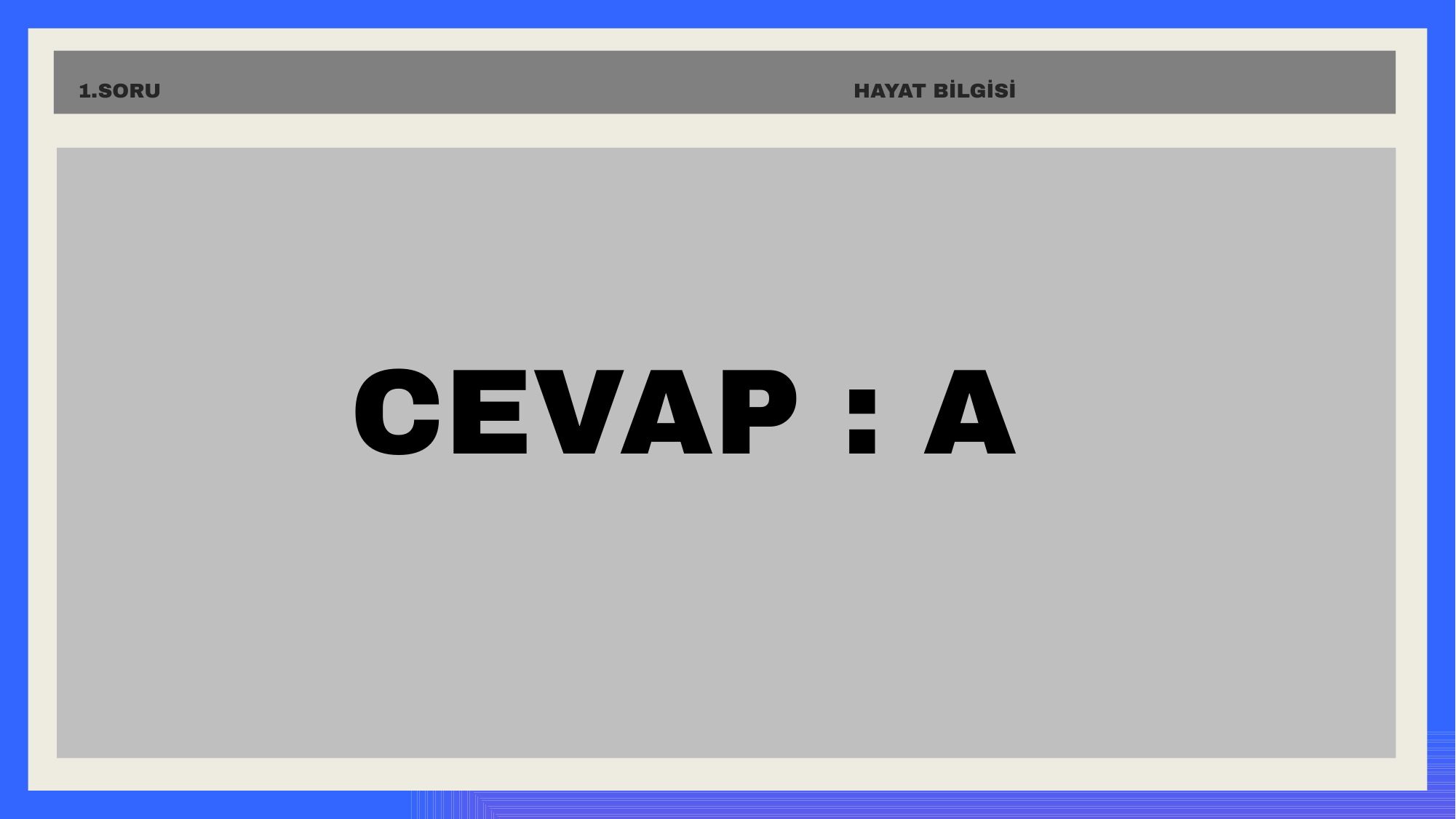

# 1.SORU                                                                                                       HAYAT BİLGİSİ

              CEVAP : A